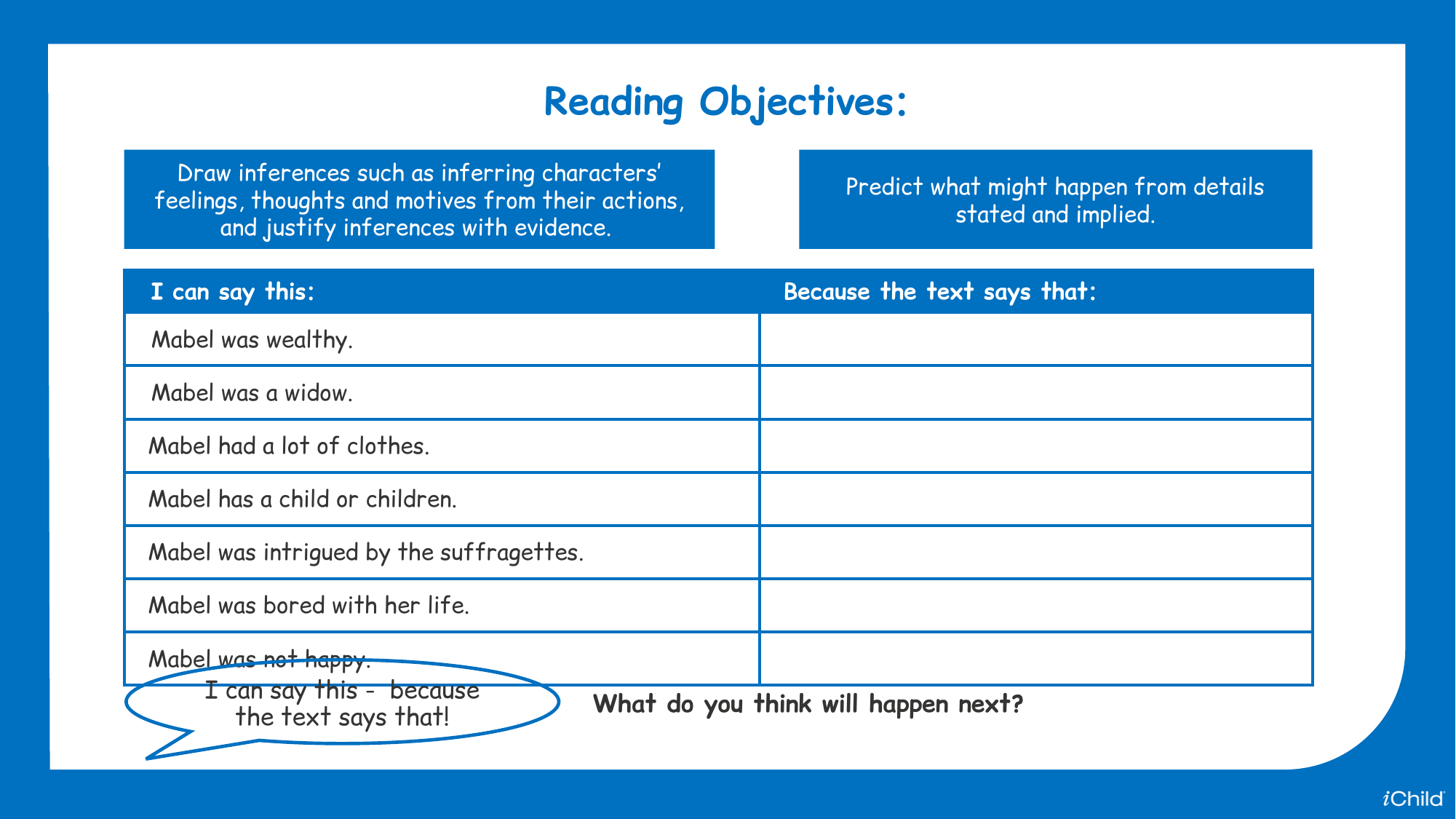

Reading Objectives:
Draw inferences such as inferring characters’ feelings, thoughts and motives from their actions, and justify inferences with evidence.
Predict what might happen from details stated and implied.
| I can say this: | Because the text says that: |
| --- | --- |
| Mabel was wealthy. |  |
| Mabel was a widow. |  |
| Mabel had a lot of clothes. |  |
| Mabel has a child or children. |  |
| Mabel was intrigued by the suffragettes. |  |
| Mabel was bored with her life. |  |
| Mabel was not happy. |  |
I can say this -  because the text says that!
What do you think will happen next?